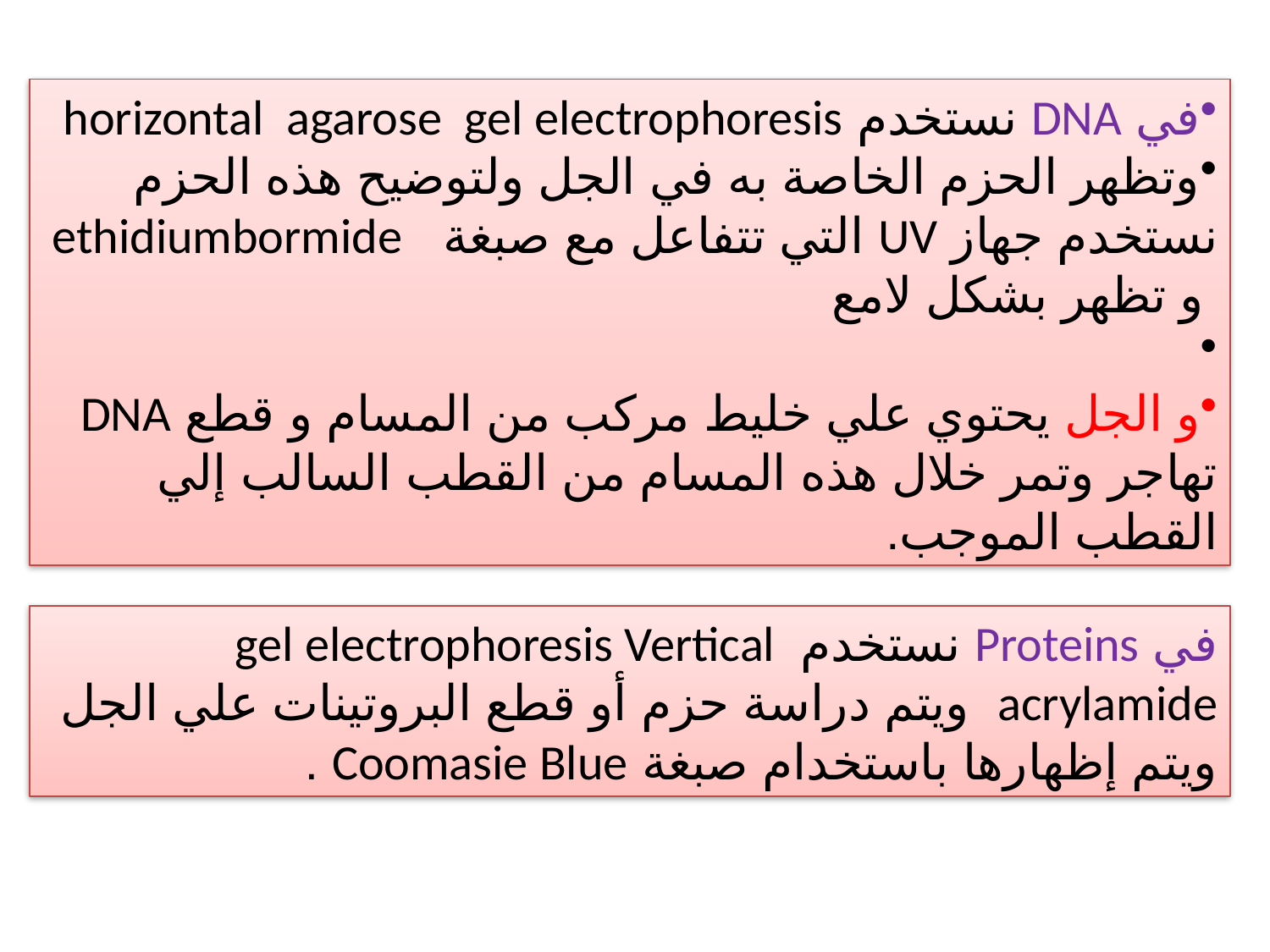

في DNA نستخدم horizontal  agarose  gel electrophoresis
وتظهر الحزم الخاصة به في الجل ولتوضيح هذه الحزم نستخدم جهاز UV التي تتفاعل مع صبغة   ethidiumbormide  و تظهر بشكل لامع

و الجل يحتوي علي خليط مركب من المسام و قطع DNA  تهاجر وتمر خلال هذه المسام من القطب السالب إلي القطب الموجب.
في Proteins نستخدم gel electrophoresis Vertical  acrylamide  ويتم دراسة حزم أو قطع البروتينات علي الجل ويتم إظهارها باستخدام صبغة Coomasie Blue .